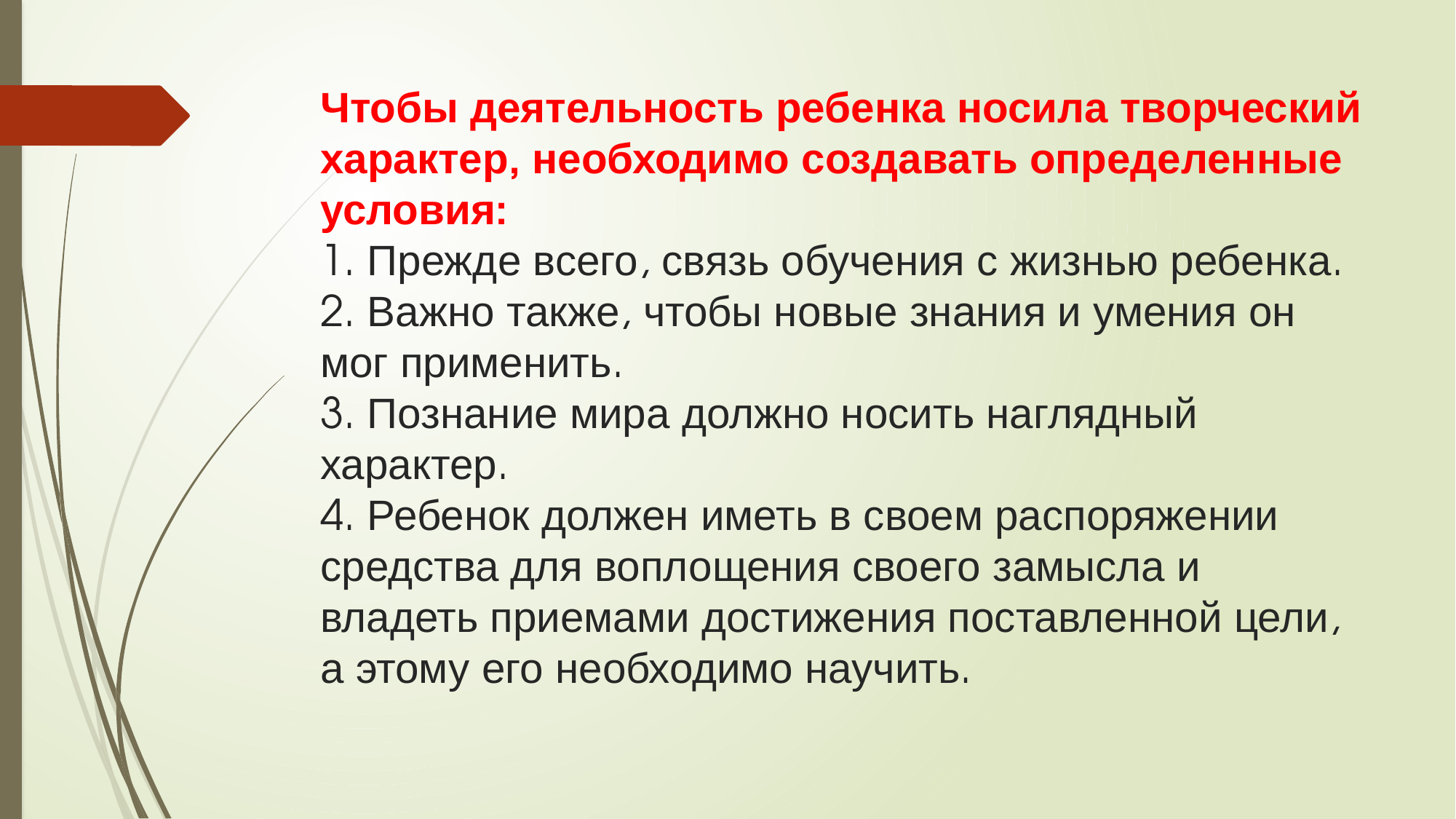

# Чтобы деятельность ребенка носила творческий характер, необходимо создавать определенные условия: 1. Прежде всего, связь обучения с жизнью ребенка. 2. Важно также, чтобы новые знания и умения он мог применить. 3. Познание мира должно носить наглядный характер. 4. Ребенок должен иметь в своем распоряжении средства для воплощения своего замысла и владеть приемами достижения поставленной цели, а этому его необходимо научить.